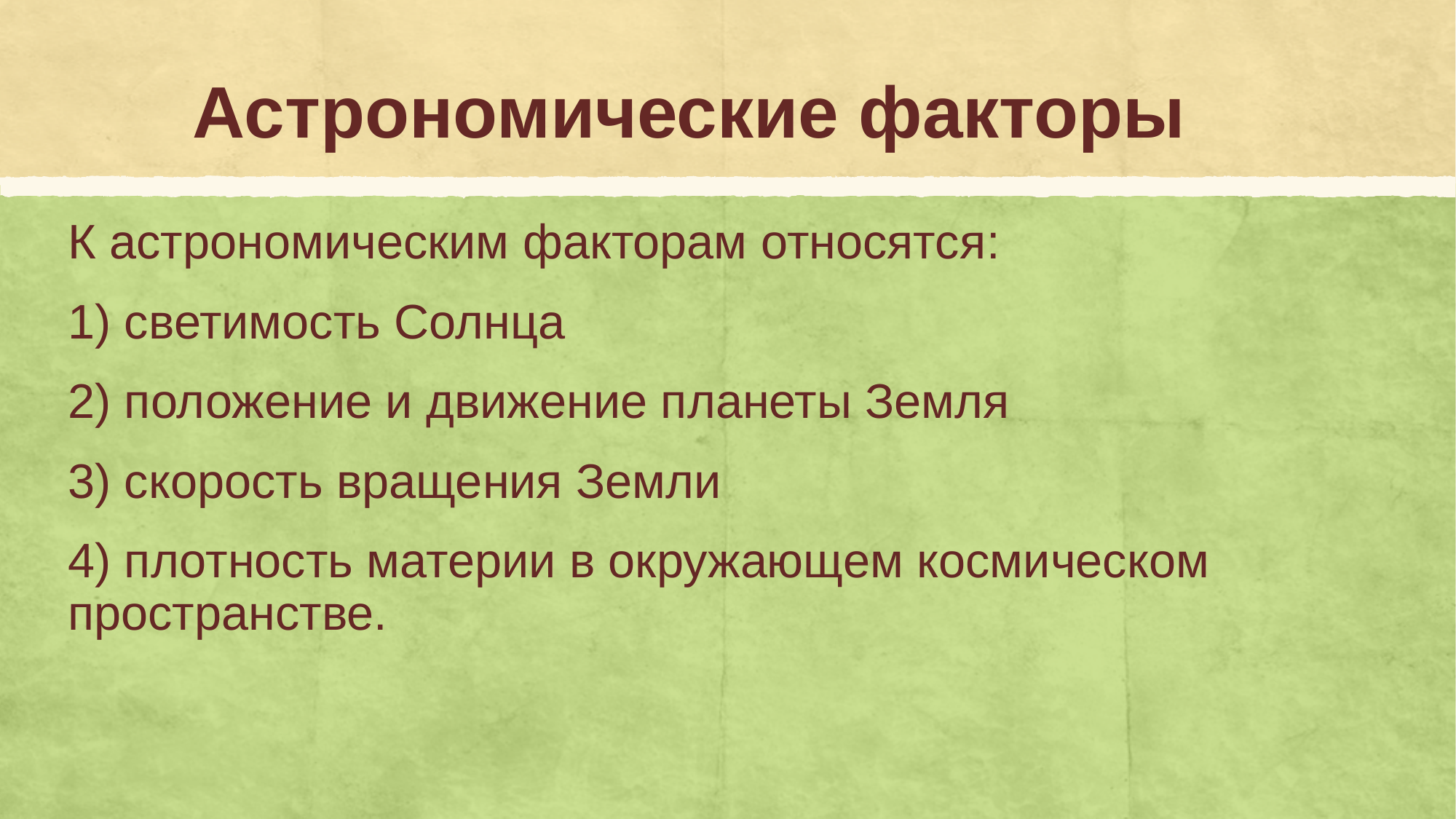

# Астрономические факторы
К астрономическим факторам относятся:
1) светимость Солнца
2) положение и движение планеты Земля
3) скорость вращения Земли
4) плотность материи в окружающем космическом пространстве.